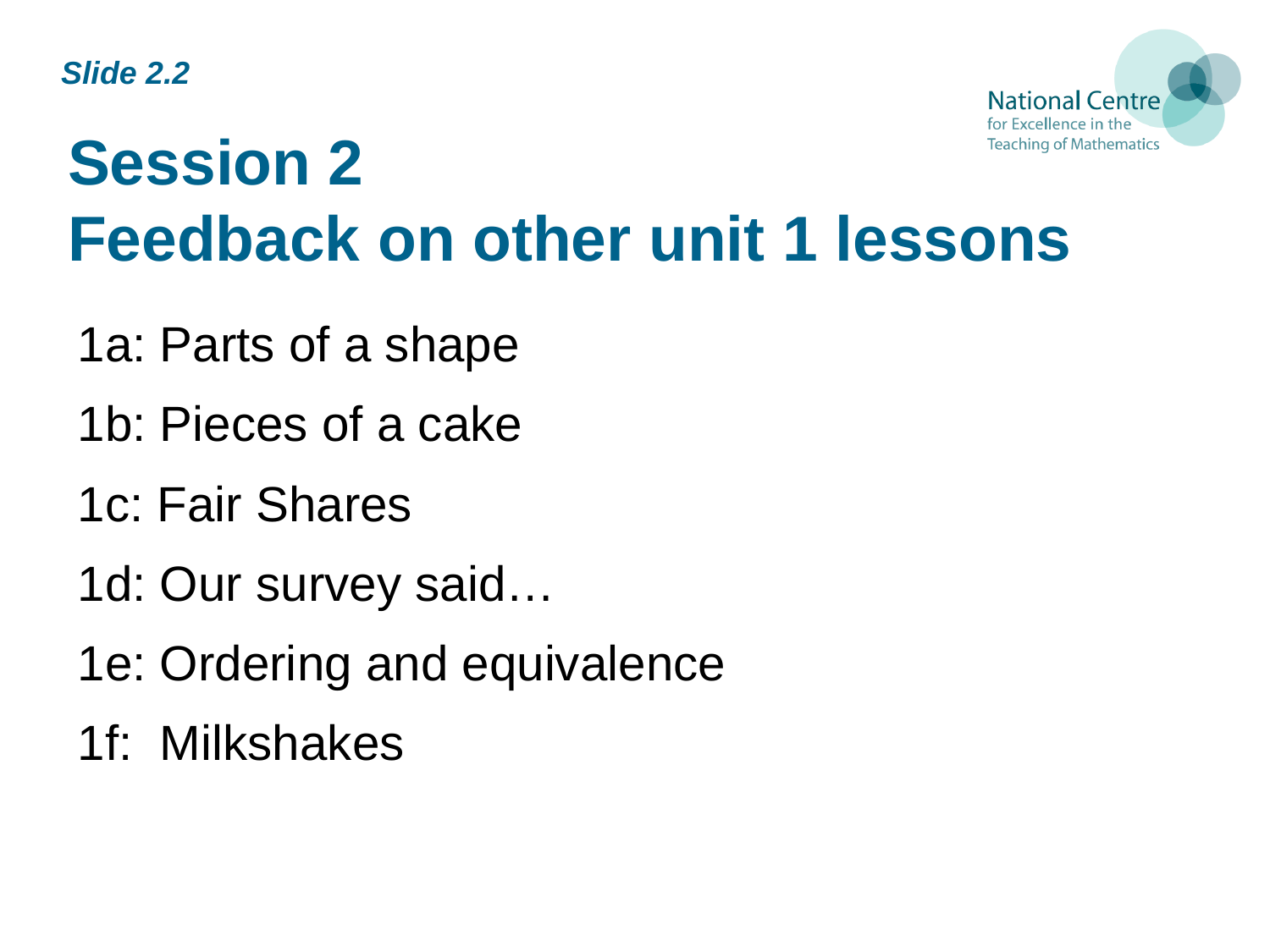

Slide 2.2
# Session 2 Feedback on other unit 1 lessons
1a: Parts of a shape
1b: Pieces of a cake
1c: Fair Shares
1d: Our survey said…
1e: Ordering and equivalence
1f:  Milkshakes